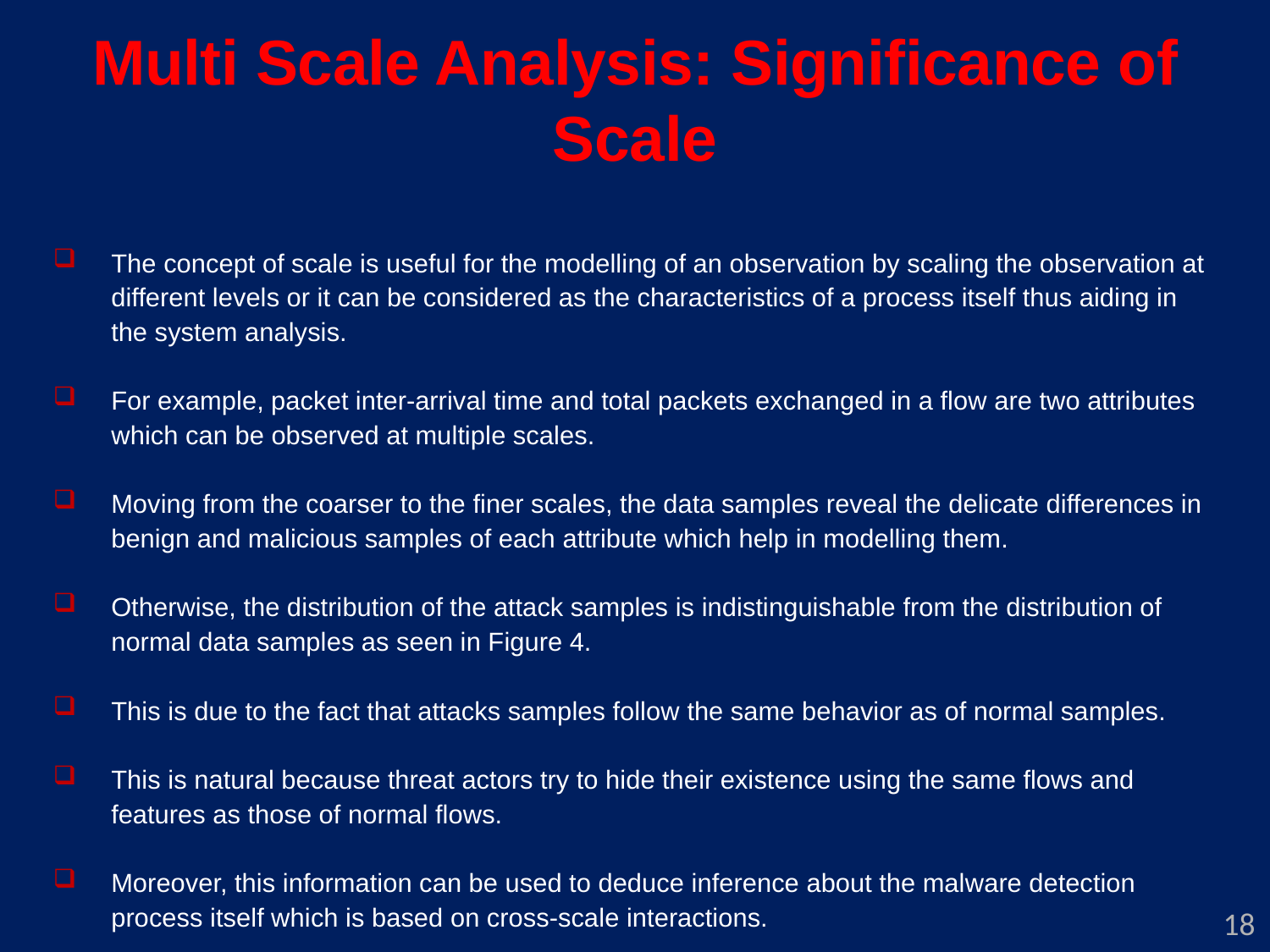

# Multi Scale Analysis: Significance of Scale
The concept of scale is useful for the modelling of an observation by scaling the observation at different levels or it can be considered as the characteristics of a process itself thus aiding in the system analysis.

For example, packet inter-arrival time and total packets exchanged in a flow are two attributes which can be observed at multiple scales.

Moving from the coarser to the finer scales, the data samples reveal the delicate differences in benign and malicious samples of each attribute which help in modelling them.

Otherwise, the distribution of the attack samples is indistinguishable from the distribution of normal data samples as seen in Figure 4.

This is due to the fact that attacks samples follow the same behavior as of normal samples.

This is natural because threat actors try to hide their existence using the same flows and features as those of normal flows.

Moreover, this information can be used to deduce inference about the malware detection process itself which is based on cross-scale interactions.
18